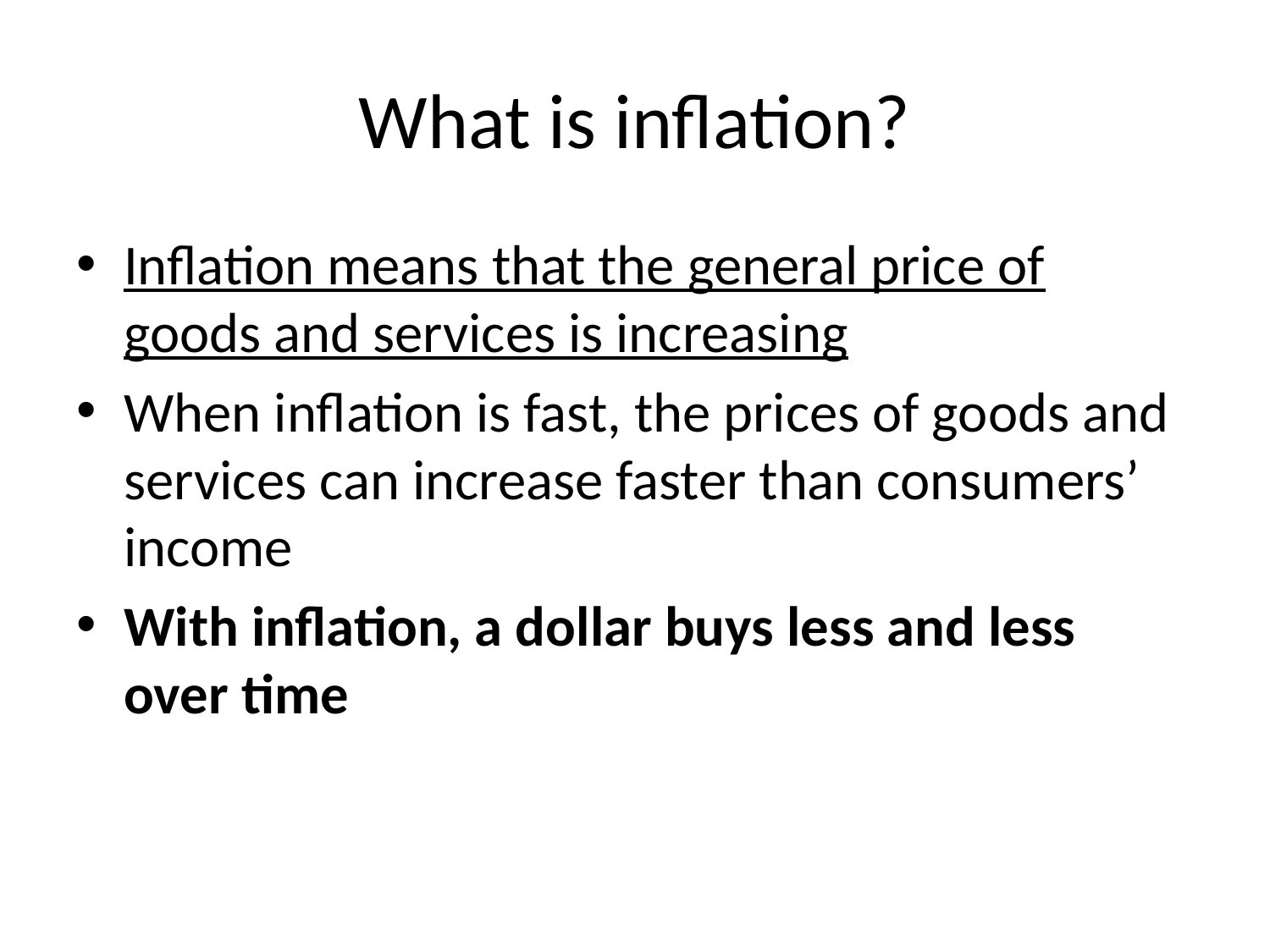

# What is inflation?
Inflation means that the general price of goods and services is increasing
When inflation is fast, the prices of goods and services can increase faster than consumers’ income
With inflation, a dollar buys less and less over time